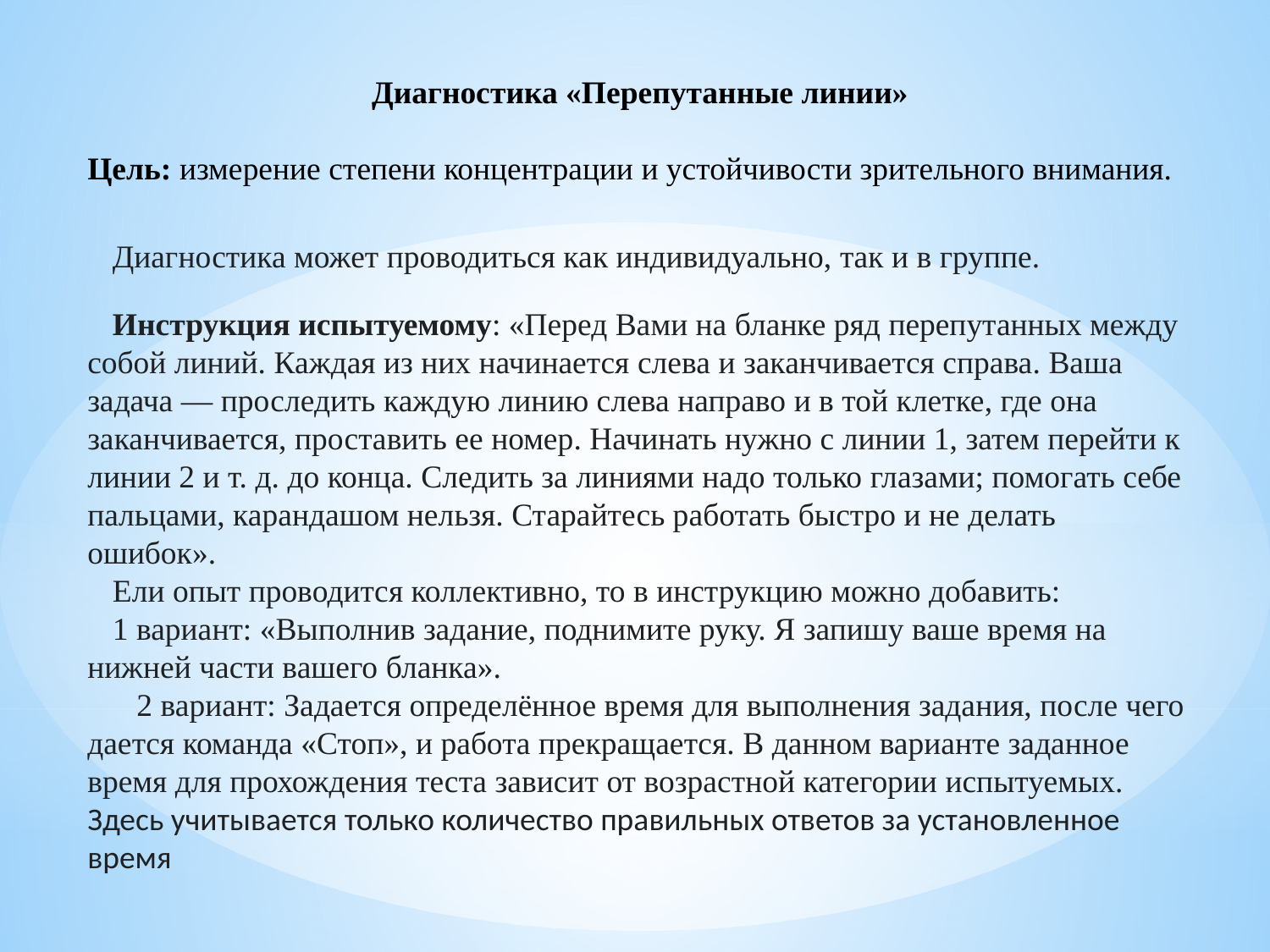

Диагностика «Перепутанные линии»

Цель: измерение степени концентрации и устойчивости зрительного внимания.

Диагностика может проводиться как индивидуально, так и в группе.

Инструкция испытуемому: «Перед Вами на бланке ряд перепутанных между собой линий. Каждая из них начинается слева и заканчивается справа. Ваша задача — проследить каждую линию слева направо и в той клетке, где она заканчивается, проставить ее номер. Начинать нужно с линии 1, затем перейти к линии 2 и т. д. до конца. Следить за линиями надо только глазами; помогать себе пальцами, карандашом нельзя. Старайтесь работать быстро и не делать ошибок».
Ели опыт проводится коллективно, то в инструкцию можно добавить:
1 вариант: «Выполнив задание, поднимите руку. Я запишу ваше время на нижней части вашего бланка».
   2 вариант: Задается определённое время для выполнения задания, после чего дается команда «Стоп», и работа прекращается. В данном варианте заданное время для прохождения теста зависит от возрастной категории испытуемых. Здесь учитывается только количество правильных ответов за установленное время